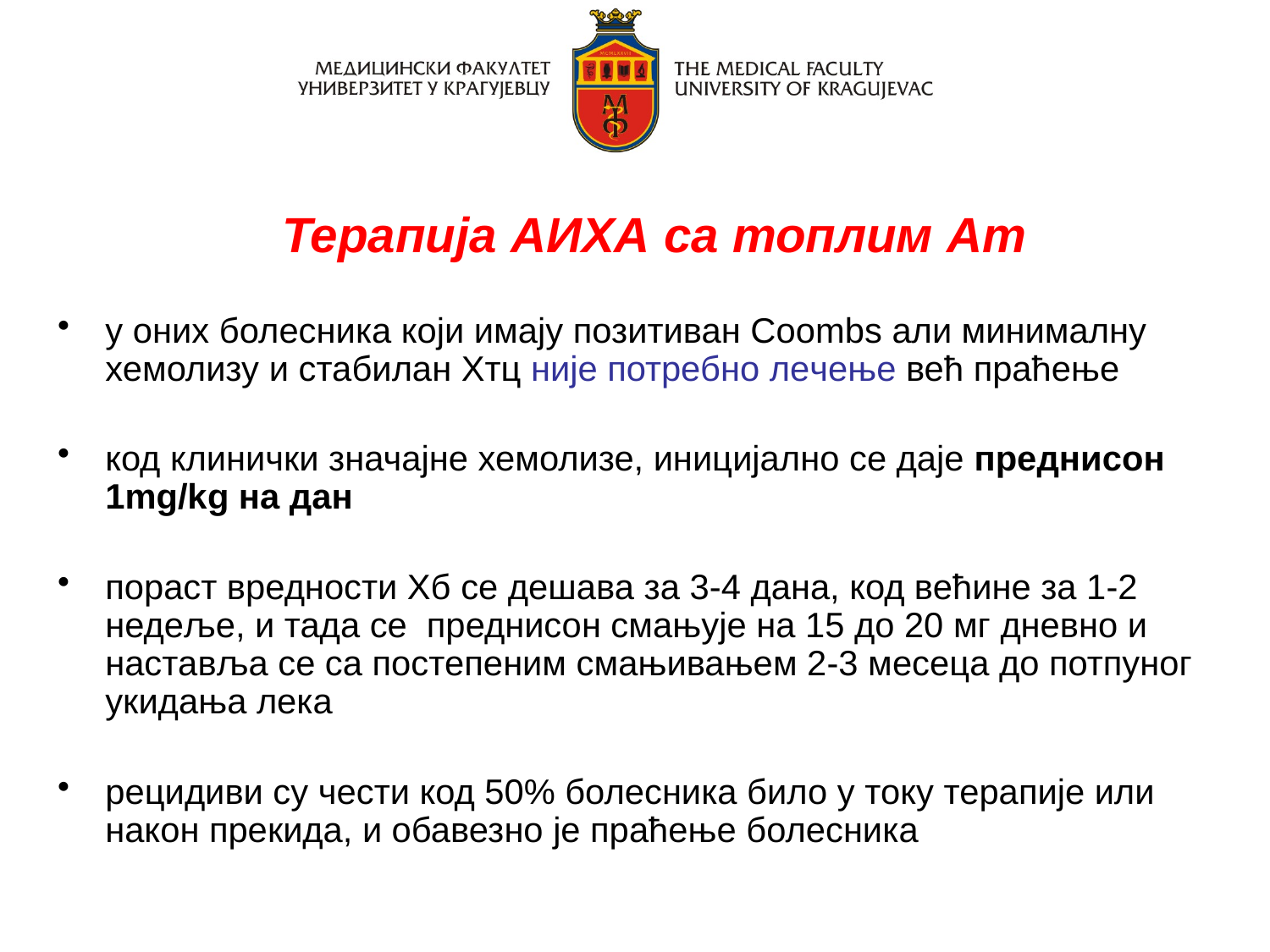

Терапија АИХА са топлим Ат
у оних болесника који имају позитиван Coоmbs али минималну хемолизу и стабилан Хтц није потребно лечење већ праћење

код клинички значајне хемолизе, иницијално се даје преднисон  1mg/kg на дан

пораст вредности Хб се дешава за 3-4 дана, код већине за 1-2 недеље, и тада се  преднисон смањује на 15 до 20 мг дневно и наставља се са постепеним смањивањем 2-3 месеца до потпуног укидања лека

рецидиви су чести код 50% болесника било у току терапије или након прекида, и обавезно је праћење болесника